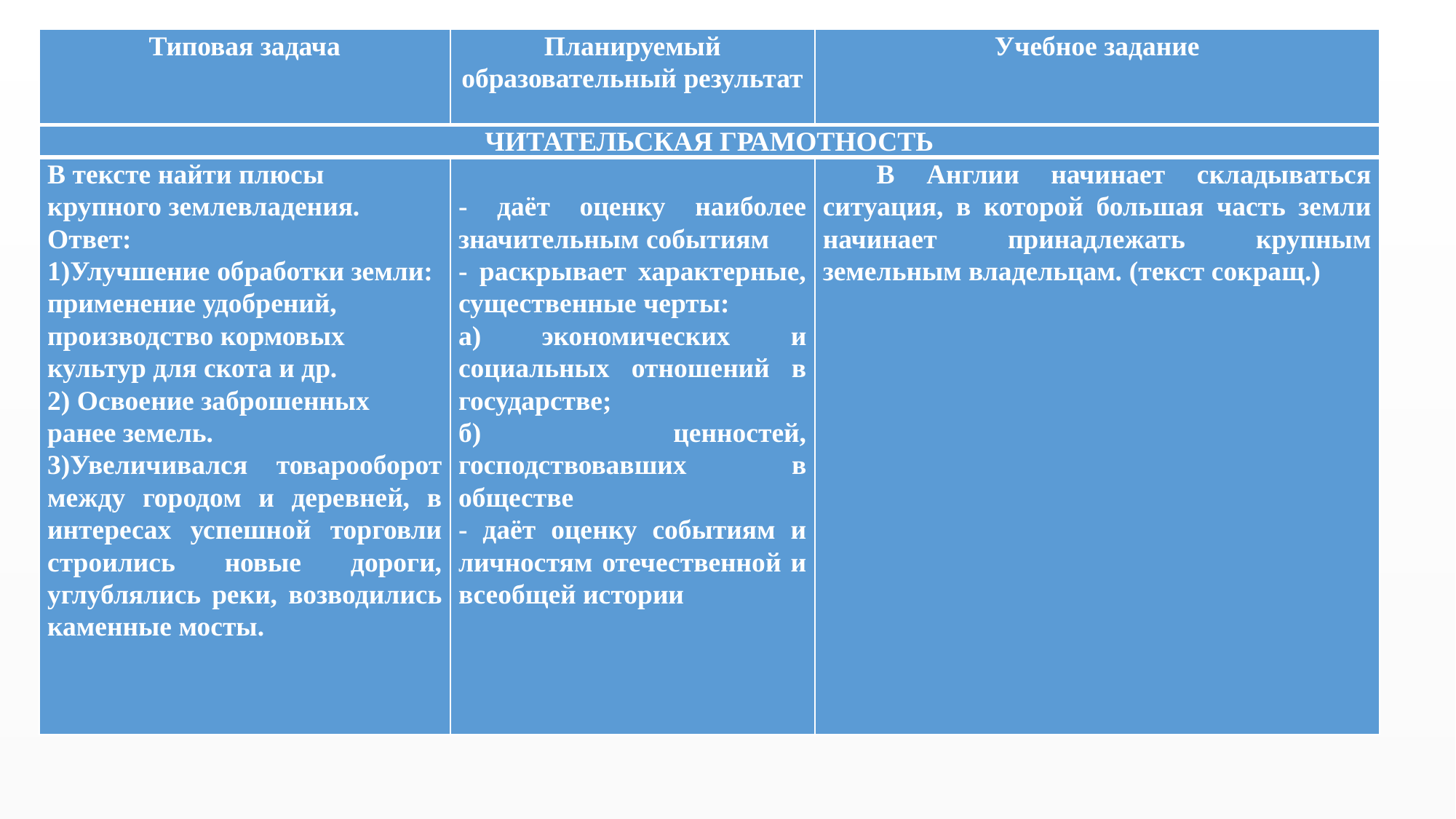

| Типовая задача | Планируемый образовательный результат | Учебное задание |
| --- | --- | --- |
| ЧИТАТЕЛЬСКАЯ ГРАМОТНОСТЬ |  |  |
| В тексте найти плюсы крупного землевладения. Ответ: 1)Улучшение обработки земли: применение удобрений, производство кормовых культур для скота и др. 2) Освоение заброшенных ранее земель. 3)Увеличивался товарооборот между городом и деревней, в интересах успешной торговли строились новые дороги, углублялись реки, возводились каменные мосты. | - даёт оценку наиболее значительным событиям - раскрывает характерные, существенные черты: а) экономических и социальных отношений в государстве; б) ценностей, господствовавших в обществе - даёт оценку событиям и личностям отечественной и всеобщей истории | В Англии начинает складываться ситуация, в которой большая часть земли начинает принадлежать крупным земельным владельцам. (текст сокращ.) |
#